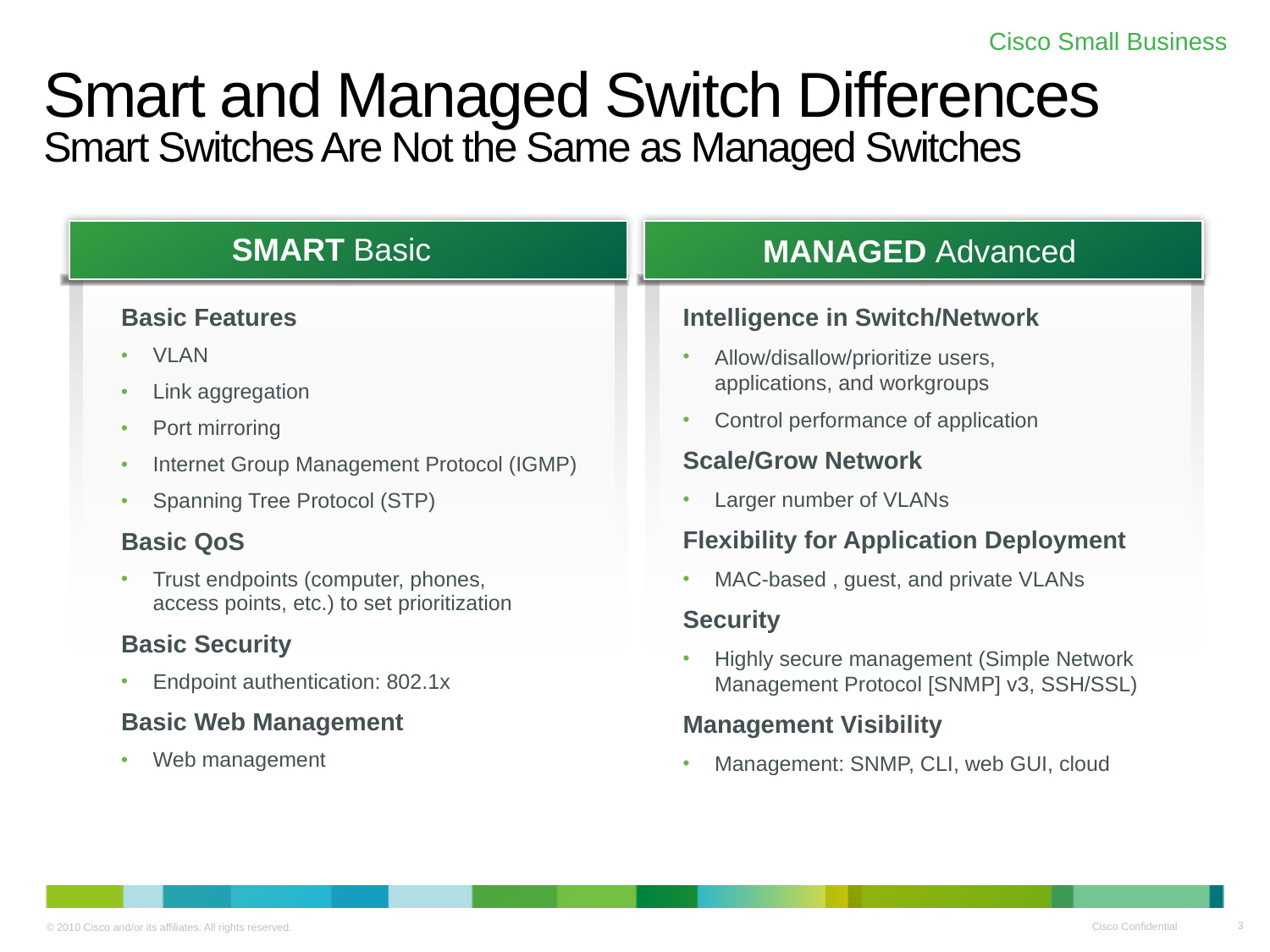

# Smart and Managed Switch Differences Smart Switches Are Not the Same as Managed Switches

SMART Basic

Basic Features
VLAN
Link aggregation
Port mirroring
Internet Group Management Protocol (IGMP)
Spanning Tree Protocol (STP)
Basic QoS
Trust endpoints (computer, phones,
access points, etc.) to set prioritization
Basic Security
Endpoint authentication: 802.1x
Basic Web Management
Web management

MANAGED Advanced

Intelligence in Switch/Network
Allow/disallow/prioritize users,
applications, and workgroups
Control performance of application
Scale/Grow Network
Larger number of VLANs
Flexibility for Application Deployment
MAC-based , guest, and private VLANs
Security
Highly secure management (Simple Network Management Protocol [SNMP] v3, SSH/SSL)
Management Visibility
Management: SNMP, CLI, web GUI, cloud